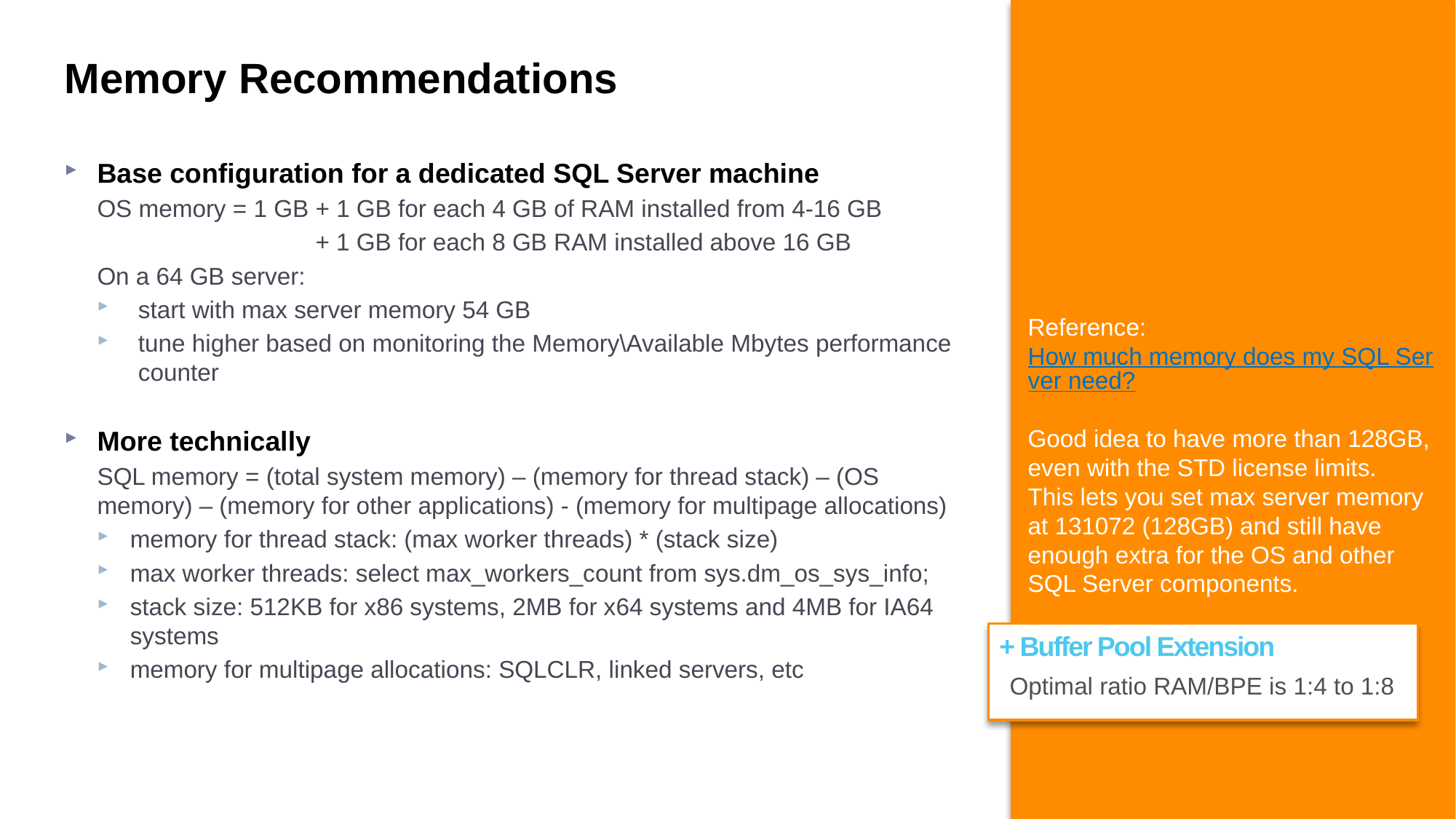

# Memory Recommendations
Base configuration for a dedicated SQL Server machine
OS memory = 1 GB + 1 GB for each 4 GB of RAM installed from 4-16 GB
		+ 1 GB for each 8 GB RAM installed above 16 GB
On a 64 GB server:
start with max server memory 54 GB
tune higher based on monitoring the Memory\Available Mbytes performance counter

More technically
SQL memory = (total system memory) – (memory for thread stack) – (OS memory) – (memory for other applications) - (memory for multipage allocations)
memory for thread stack: (max worker threads) * (stack size)
max worker threads: select max_workers_count from sys.dm_os_sys_info;
stack size: 512KB for x86 systems, 2MB for x64 systems and 4MB for IA64 systems
memory for multipage allocations: SQLCLR, linked servers, etc
Reference:
How much memory does my SQL Server need?

Good idea to have more than 128GB, even with the STD license limits.
This lets you set max server memory at 131072 (128GB) and still have enough extra for the OS and other SQL Server components.
+ Buffer Pool Extension
Optimal ratio RAM/BPE is 1:4 to 1:8